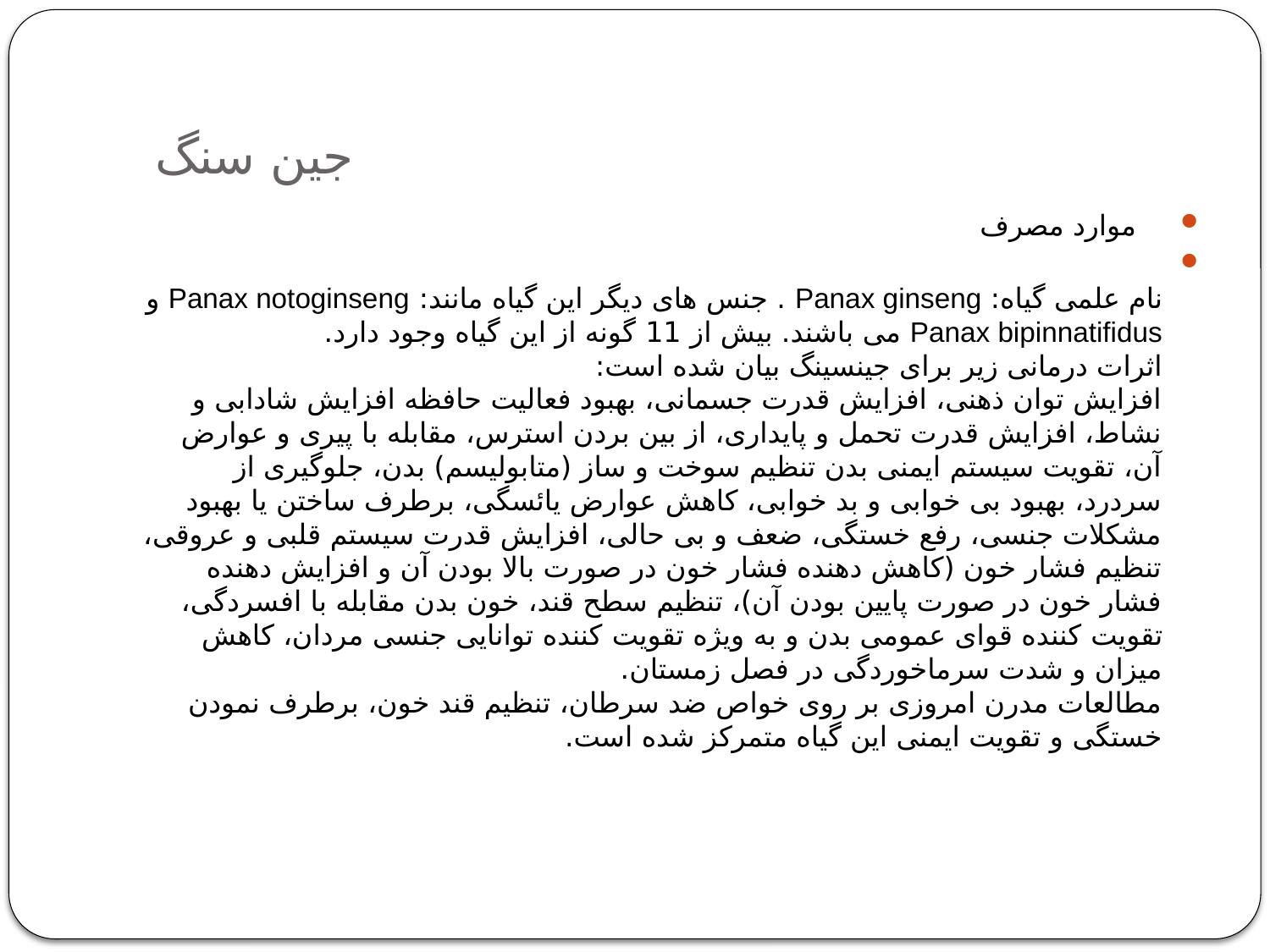

# جین سنگ
   موارد مصرف
نام علمی گیاه: Panax ginseng . جنس های دیگر این گیاه مانند: Panax notoginseng و Panax bipinnatifidus می باشند. بیش از 11 گونه از این گیاه وجود دارد.
اثرات درمانی زیر برای جینسینگ بیان شده است:
افزایش توان ذهنی، افزایش قدرت جسمانی، بهبود فعالیت حافظه افزایش شادابی و نشاط، افزایش قدرت تحمل و پایداری، از بین بردن استرس، مقابله با پیری و عوارض آن، تقویت سیستم ایمنی بدن تنظیم سوخت و ساز (متابولیسم) بدن، جلوگیری از سردرد، بهبود بی خوابی و بد خوابی، کاهش عوارض یائسگی، برطرف ساختن یا بهبود مشکلات جنسی، رفع خستگی، ضعف و بی حالی، افزایش قدرت سیستم قلبی و عروقی، تنظیم فشار خون (کاهش دهنده فشار خون در صورت بالا بودن آن و افزایش دهنده فشار خون در صورت پایین بودن آن)، تنظیم سطح قند، خون بدن مقابله با افسردگی، تقویت ‌کننده قوای عمومی بدن و به ‌ویژه تقویت ‌کننده توانایی جنسی مردان، کاهش میزان و شدت سرماخوردگی در فصل زمستان.
مطالعات مدرن امروزی بر روی خواص ضد سرطان، تنظیم قند خون، برطرف نمودن خستگی و تقویت ایمنی این گیاه متمرکز شده است.